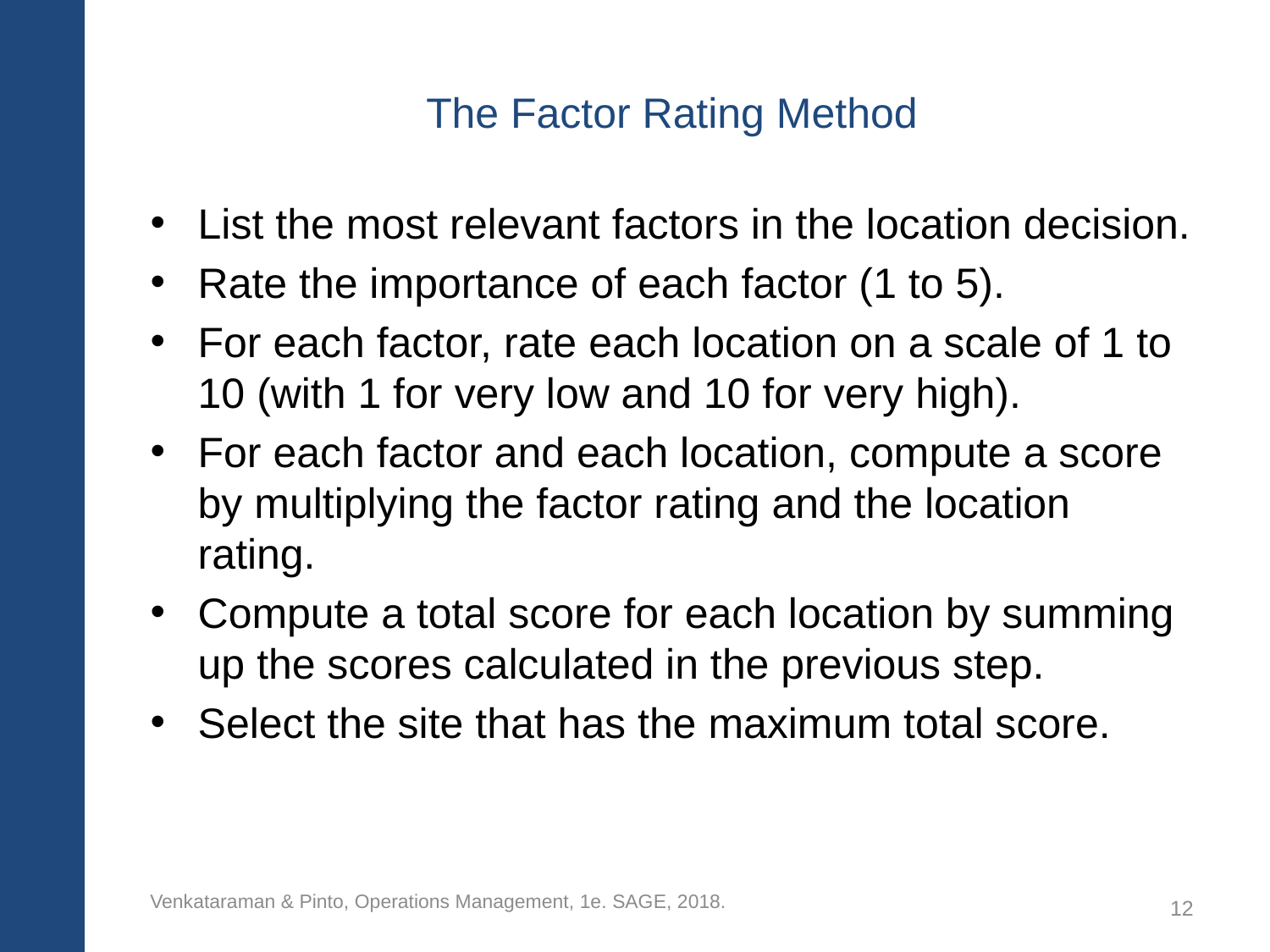

# The Factor Rating Method
List the most relevant factors in the location decision.
Rate the importance of each factor (1 to 5).
For each factor, rate each location on a scale of 1 to 10 (with 1 for very low and 10 for very high).
For each factor and each location, compute a score by multiplying the factor rating and the location rating.
Compute a total score for each location by summing up the scores calculated in the previous step.
Select the site that has the maximum total score.

Venkataraman & Pinto, Operations Management, 1e. SAGE, 2018.
12